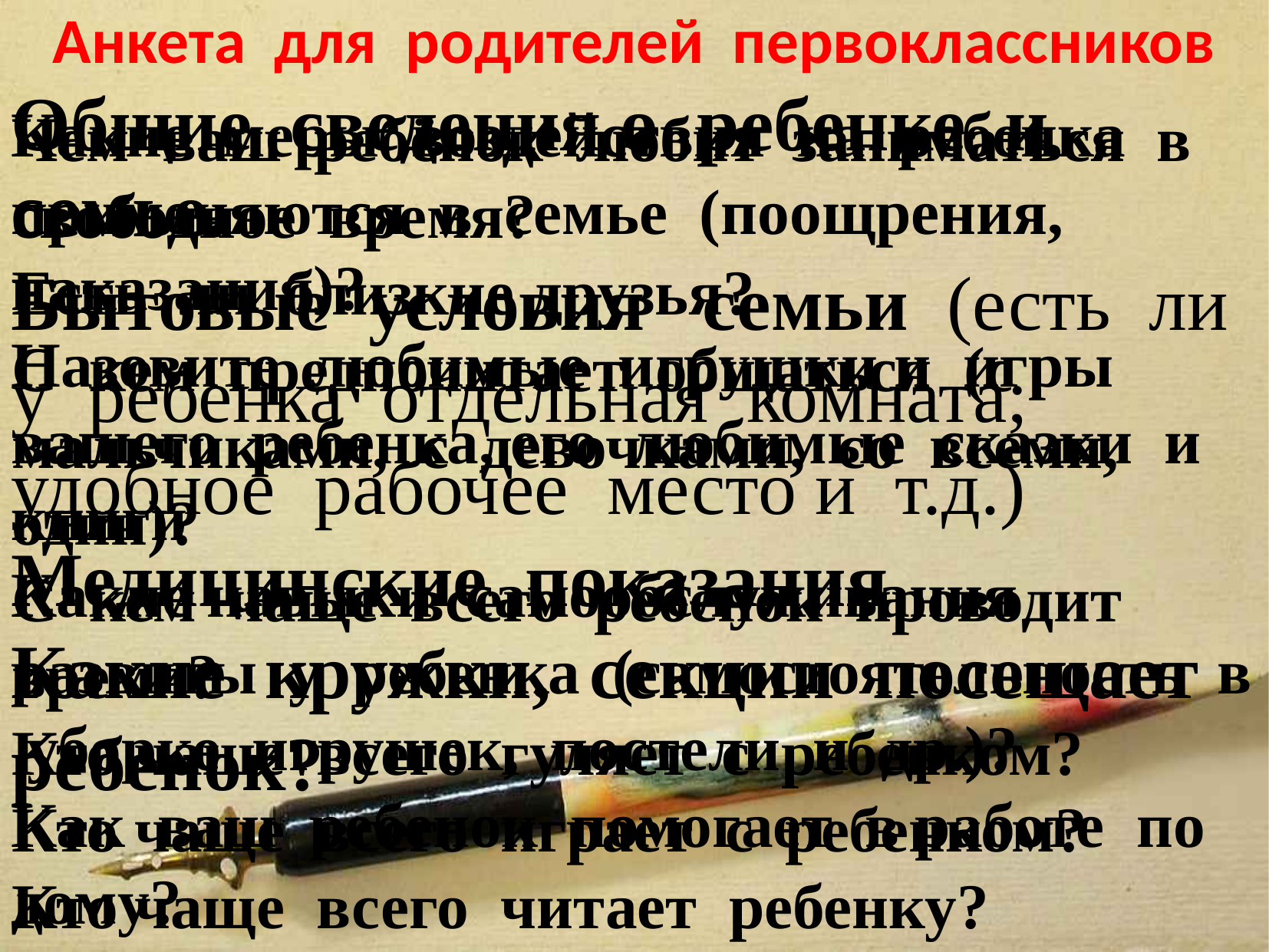

Анкета  для  родителей  первоклассников
Общие  сведения о  ребенке  и  семье.
Бытовые  условия   семьи  (есть  ли  у  ребенка  отдельная  комната;   удобное  рабочее  место и  т.д.)
Медицинские  показания
Какие  кружки,  секции  посещает  ребенок?
Чем  ваш  ребёнок  любит  заниматься  в  свободное  время?
Есть  ли  близкие друзья?
С  кем  предпочитает  общаться  (с  мальчиками,  с  девочками,  со  всеми,  один)?
С  кем  чаще  всего  ребенок  проводит  время?
Кто чаще  всего  гуляет  с  ребенком?
Кто чаще  всего  играет  с  ребенком?
Кто чаще  всего  читает  ребенку?
Какие  меры  воздействия  на  ребенка  применяются  в  семье  (поощрения,  наказания)?
Назовите  любимые  игрушки и  игры  вашего  ребенка, его  любимые  сказки  и  книги
Какие навыки  самообслуживания  развиты  у  ребенка  (самостоятельность  в  уборке  игрушек,  постели  и  др.)?
Как  ваш  ребенок  помогает  в работе  по  дому?